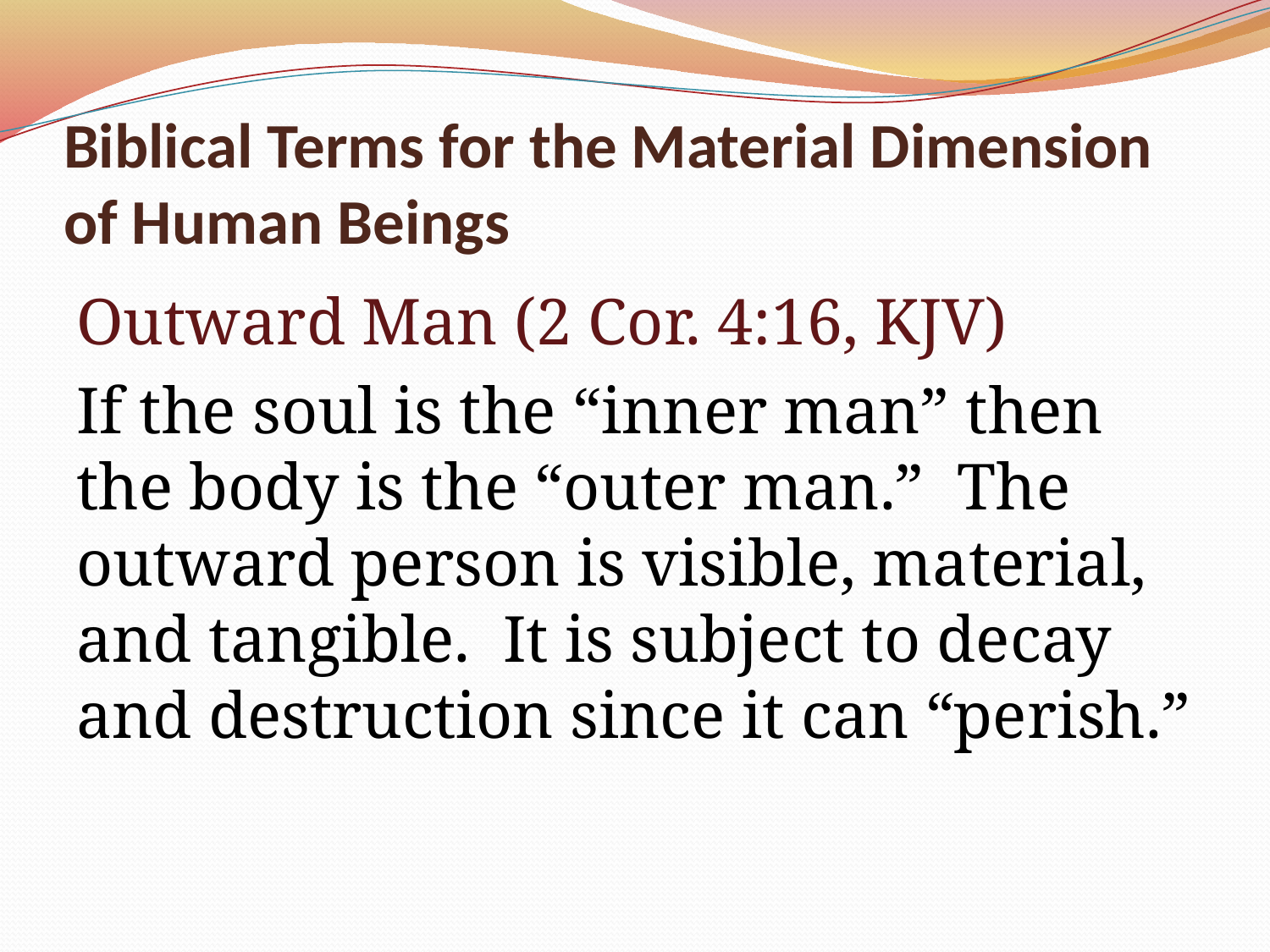

# Biblical Terms for the Material Dimension of Human Beings
Outward Man (2 Cor. 4:16, KJV)
If the soul is the “inner man” then the body is the “outer man.”  The outward person is visible, material, and tangible.  It is subject to decay and destruction since it can “perish.”